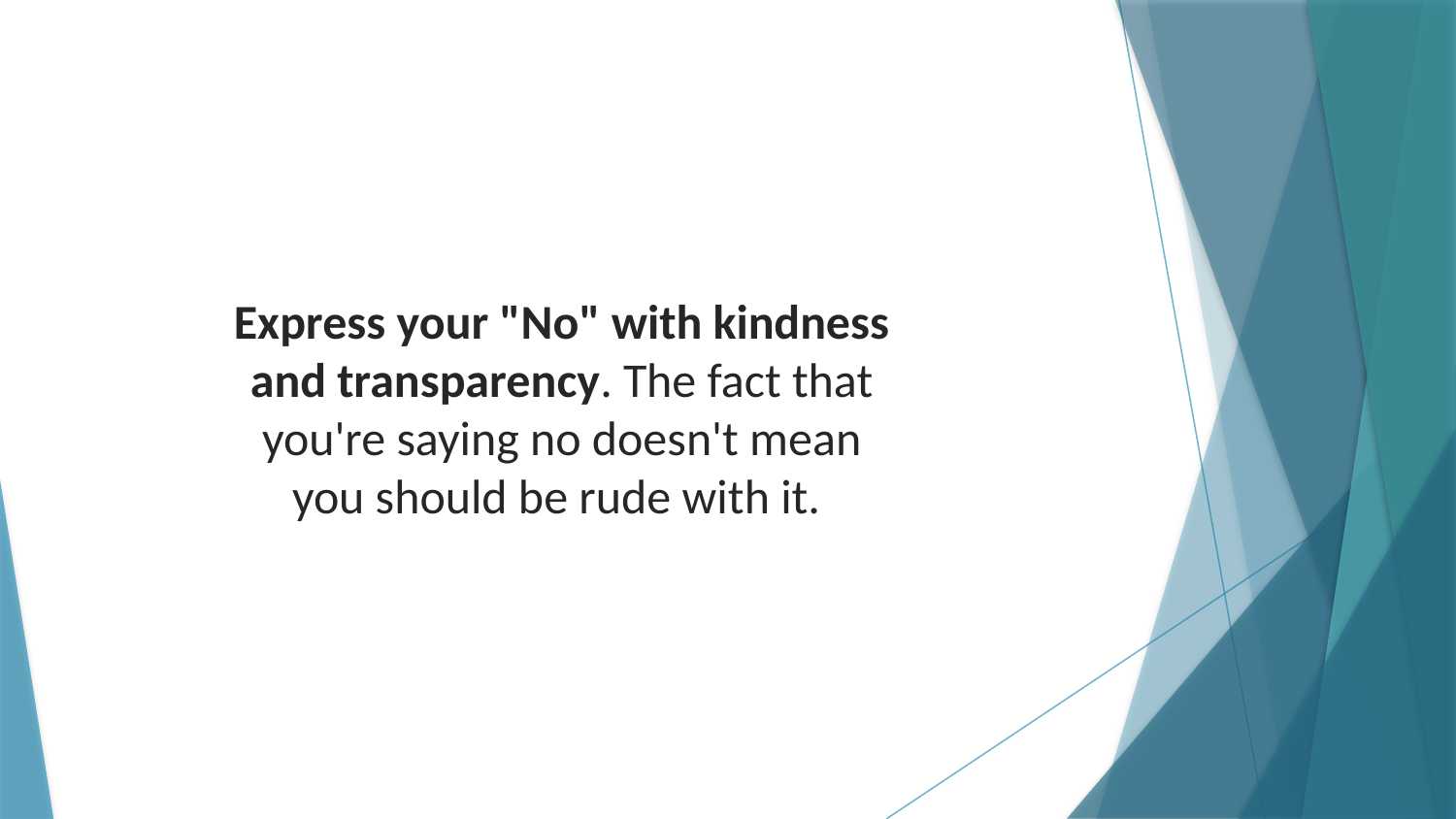

Express your "No" with kindness and transparency. The fact that you're saying no doesn't mean you should be rude with it.